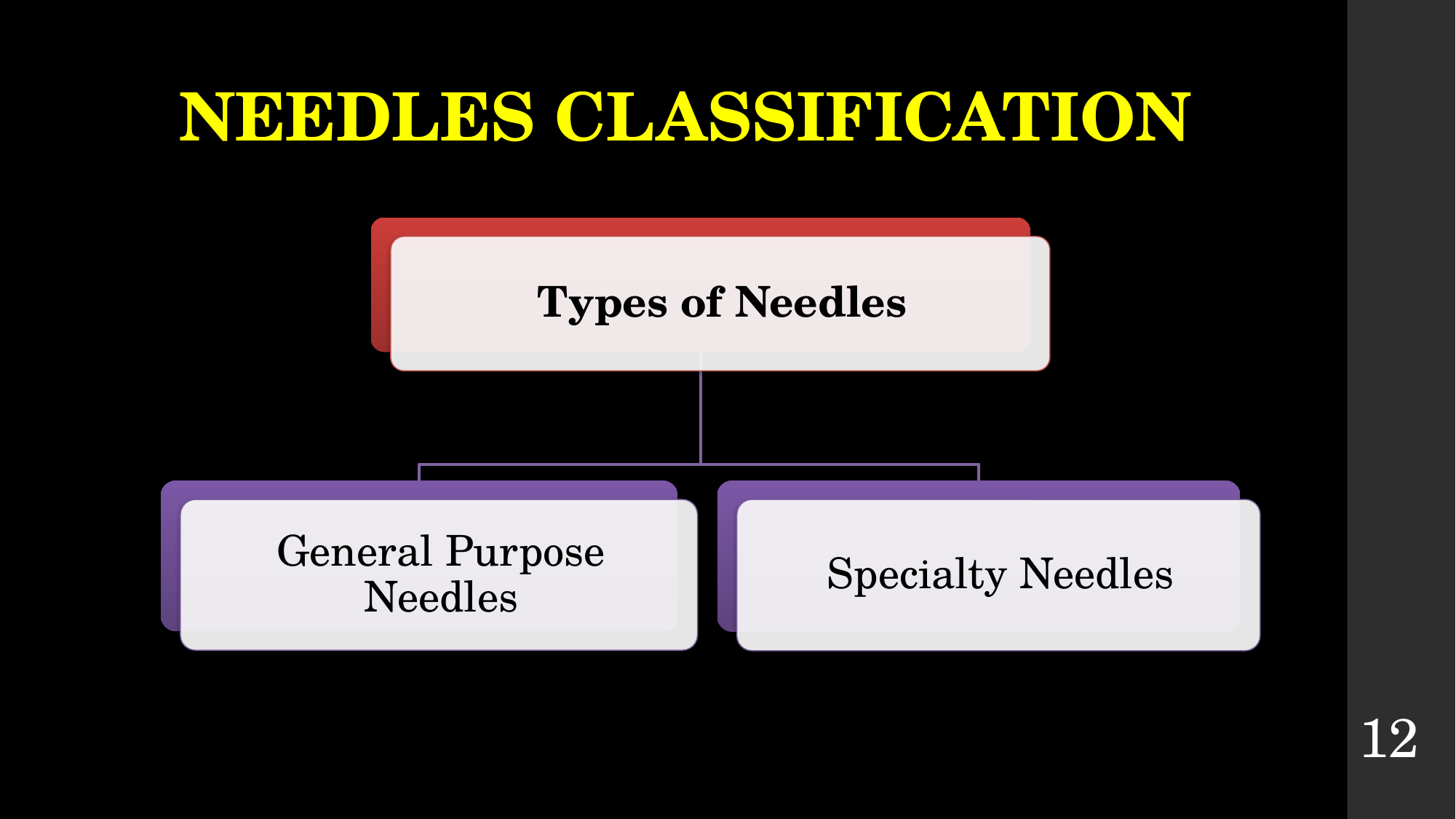

# NEEDLES CLASSIFICATION
Types of Needles
General Purpose Needles
Specialty Needles
12